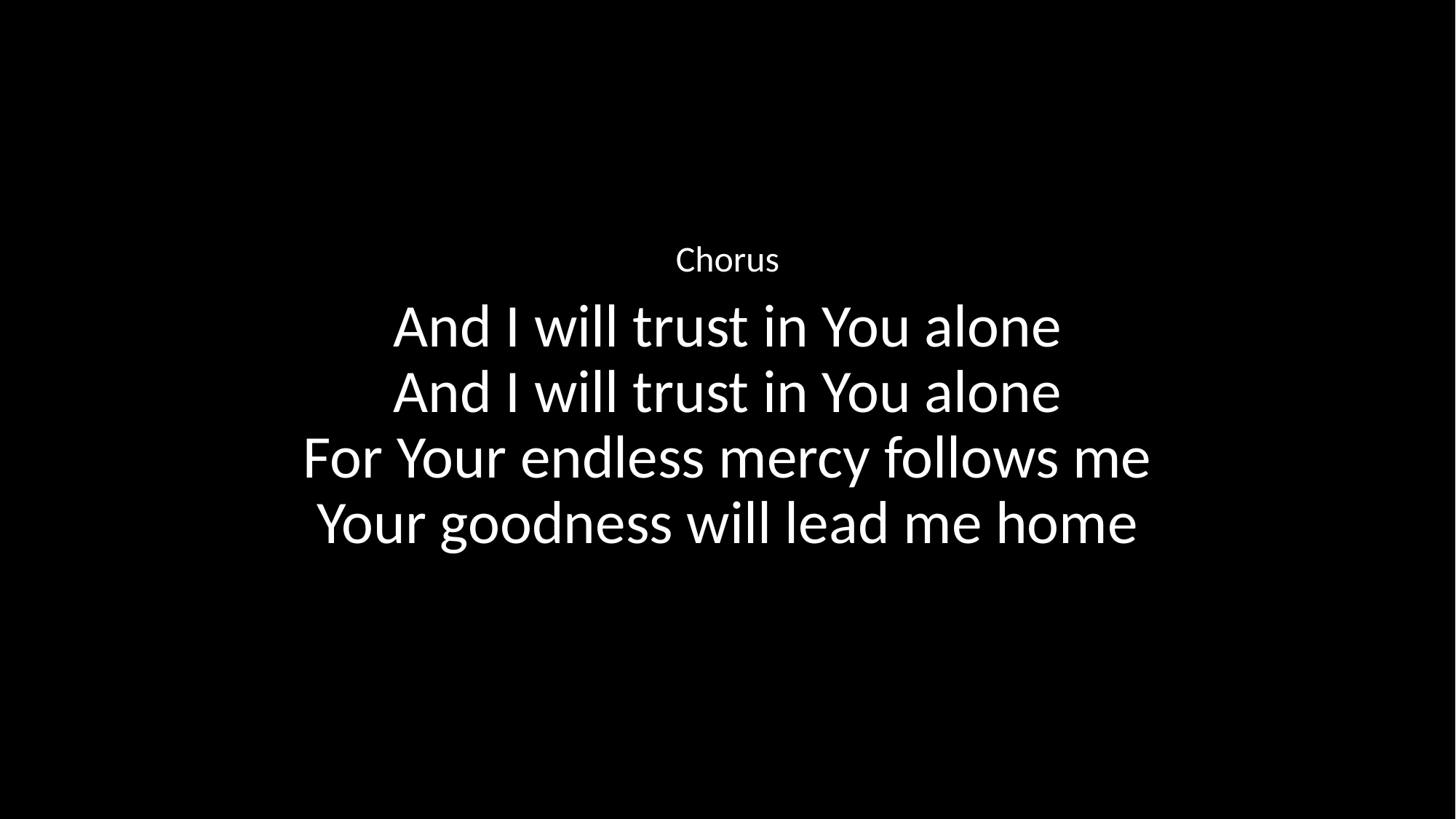

Chorus
And I will trust in You alone
And I will trust in You alone
For Your endless mercy follows me
Your goodness will lead me home